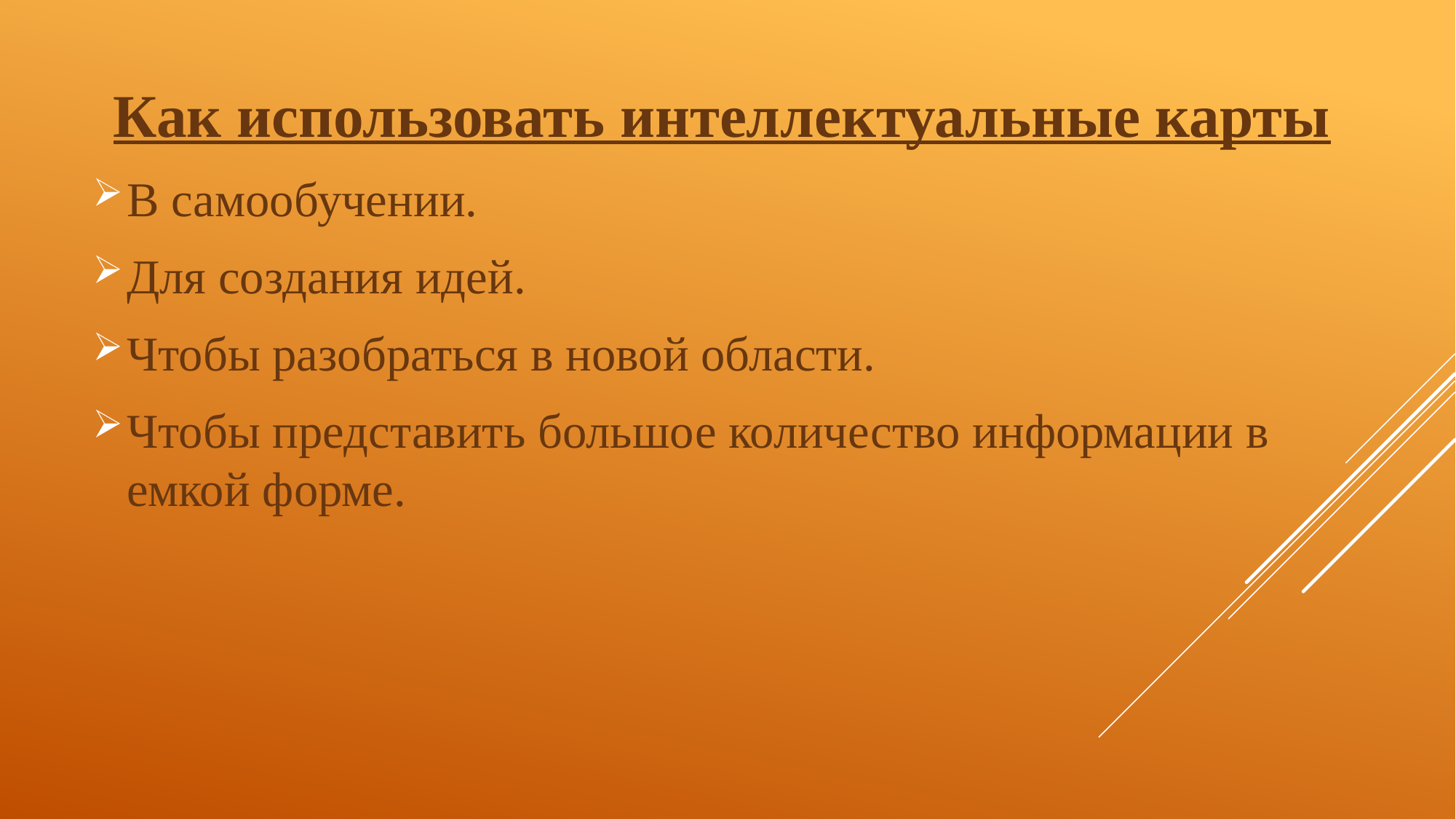

Как использовать интеллектуальные карты
В самообучении.
Для создания идей.
Чтобы разобраться в новой области.
Чтобы представить большое количество информации в емкой форме.

#